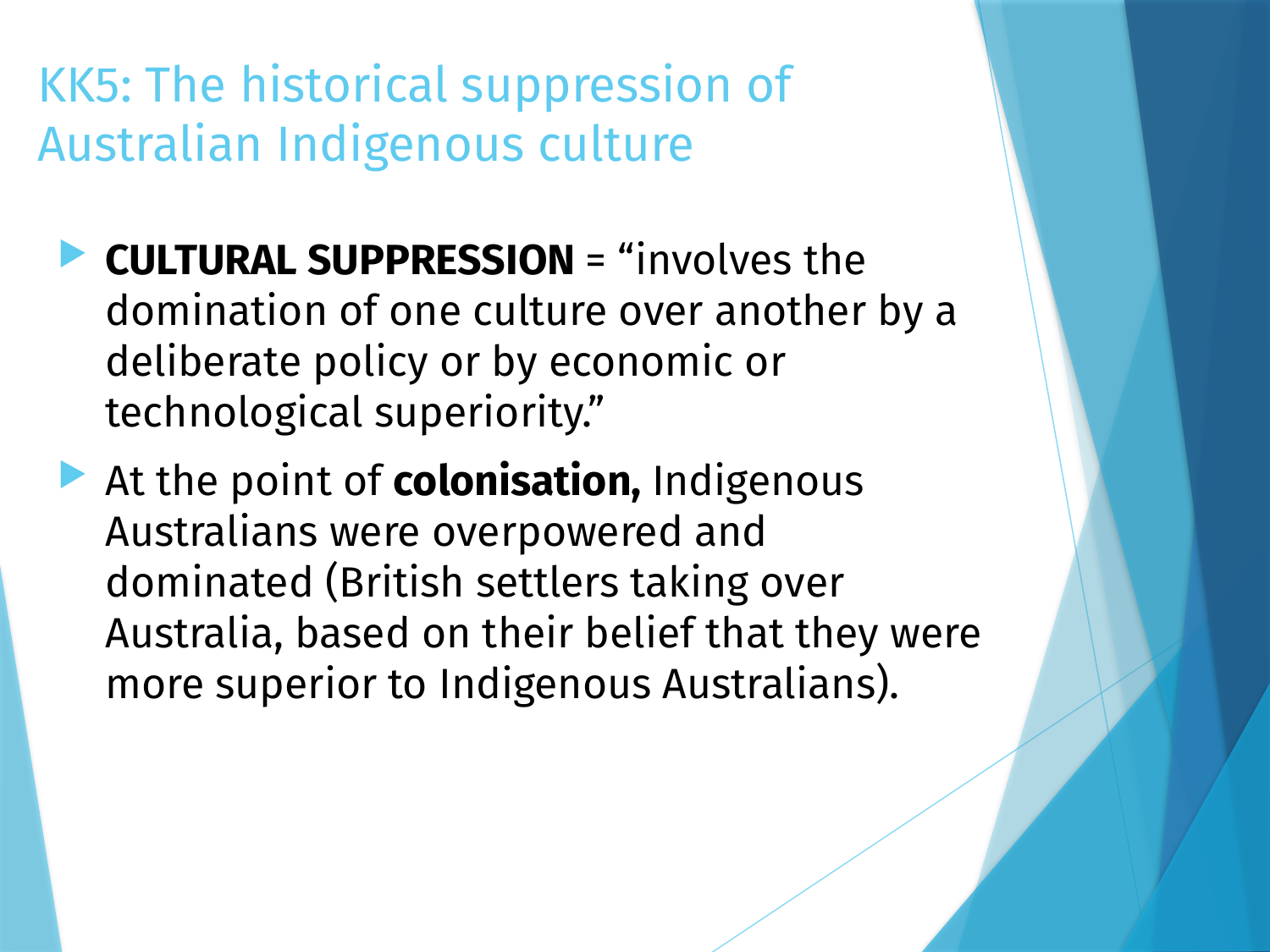

# KK5: The historical suppression of Australian Indigenous culture
CULTURAL SUPPRESSION = “involves the domination of one culture over another by a deliberate policy or by economic or technological superiority.”
At the point of colonisation, Indigenous Australians were overpowered and dominated (British settlers taking over Australia, based on their belief that they were more superior to Indigenous Australians).

© 2009 Haileybury